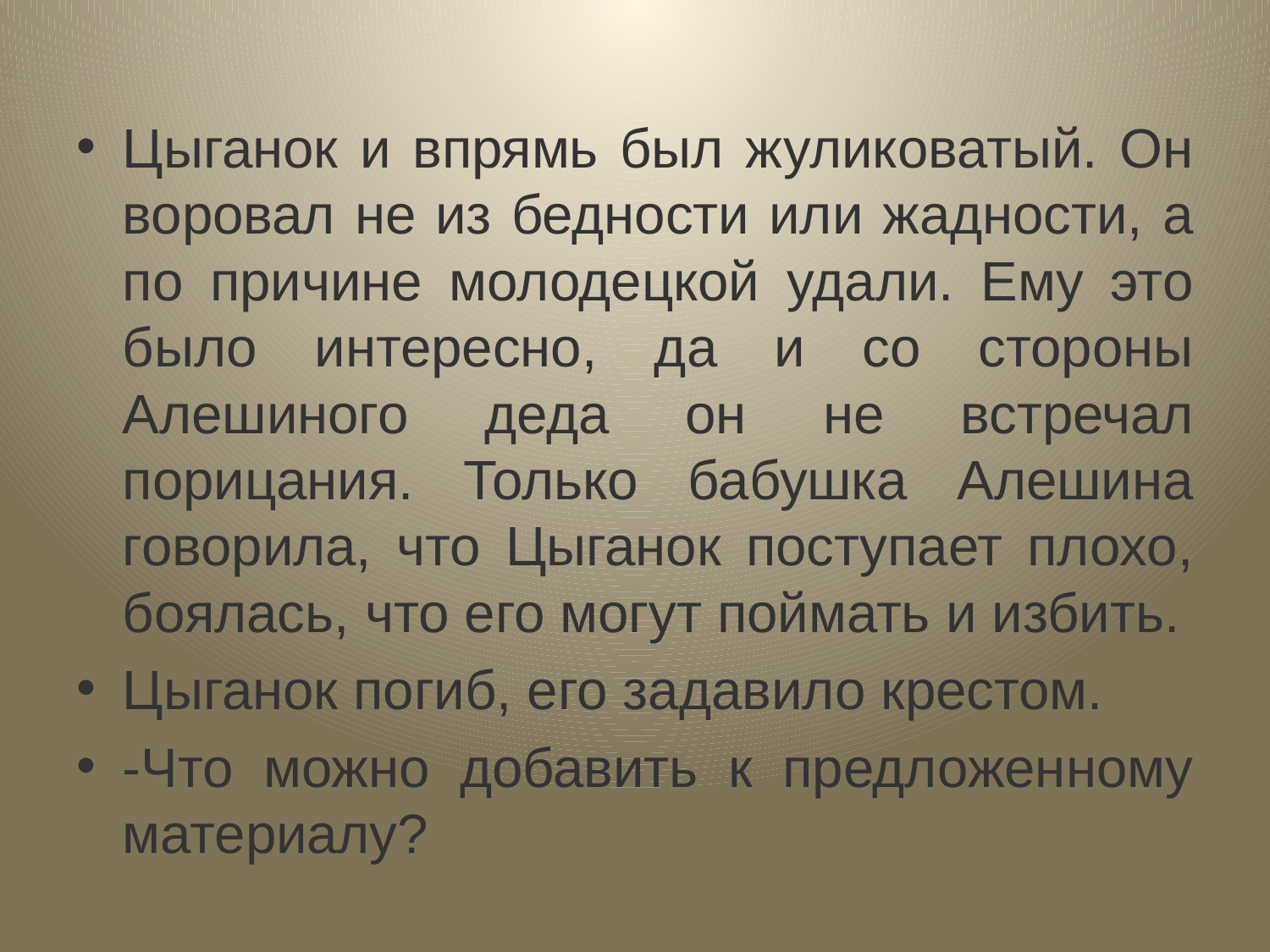

#
Цыганок и впрямь был жуликоватый. Он воровал не из бедности или жадности, а по причине молодецкой удали. Ему это было интересно, да и со стороны Алешиного деда он не встречал порицания. Только бабушка Алешина говорила, что Цыганок поступает плохо, боялась, что его могут поймать и избить.
Цыганок погиб, его задавило крестом.
-Что можно добавить к предложенному материалу?